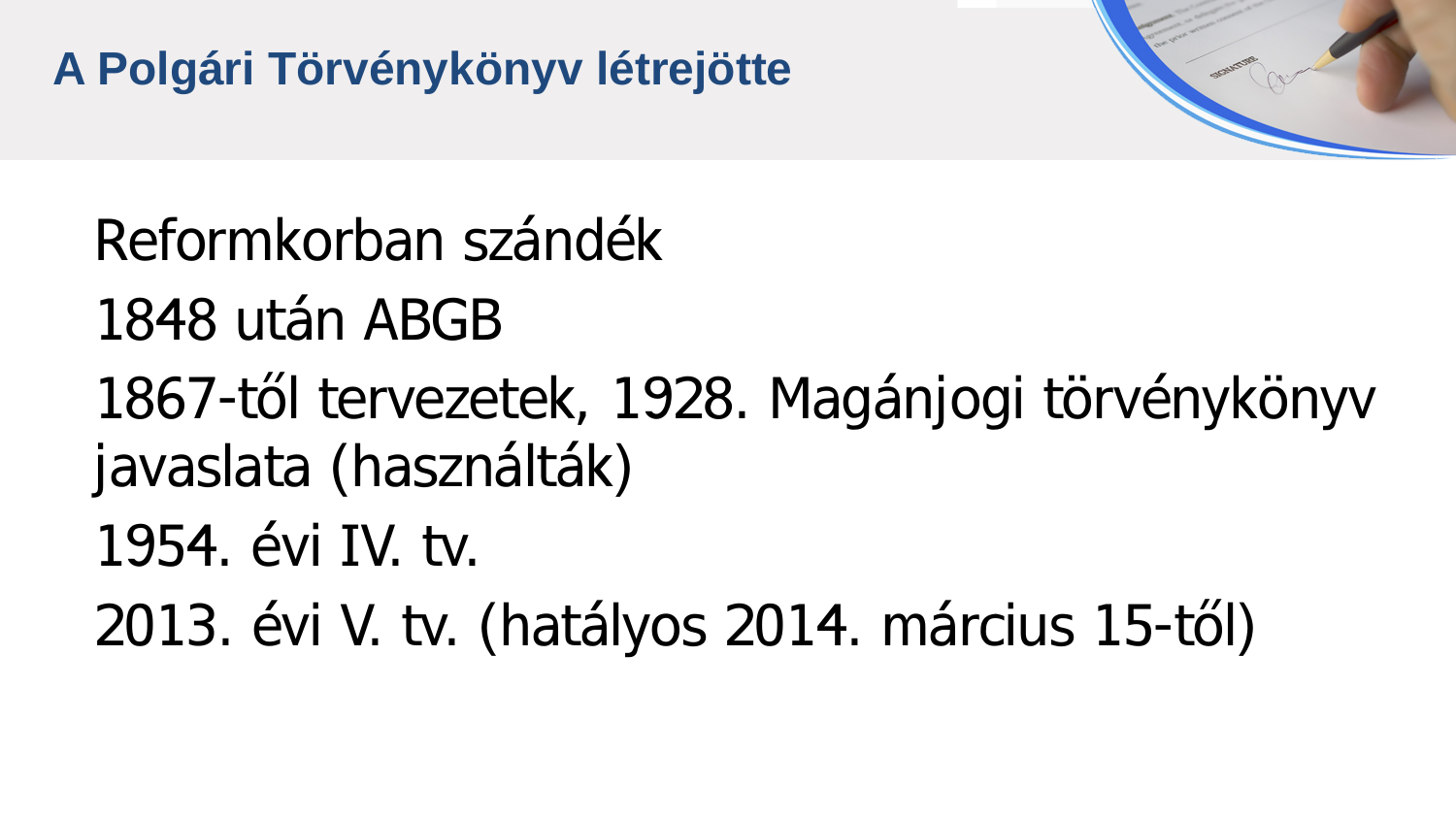

A Polgári Törvénykönyv létrejötte

Reformkorban szándék
1848 után ABGB
1867-től tervezetek, 1928. Magánjogi törvénykönyv javaslata (használták)
1954. évi IV. tv.
2013. évi V. tv. (hatályos 2014. március 15-től)